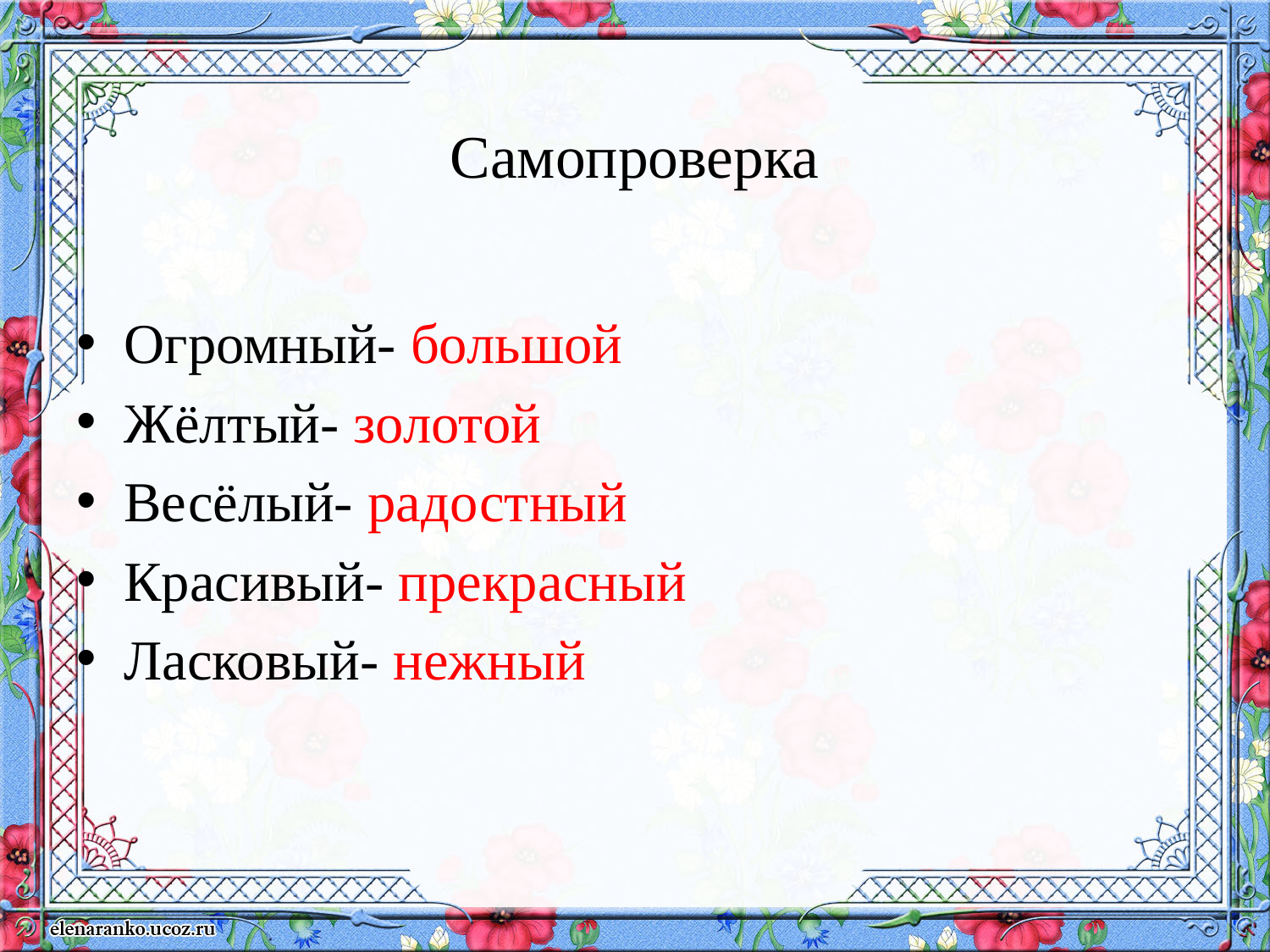

# Самопроверка

Огромный- большой
Жёлтый- золотой
Весёлый- радостный
Красивый- прекрасный
Ласковый- нежный